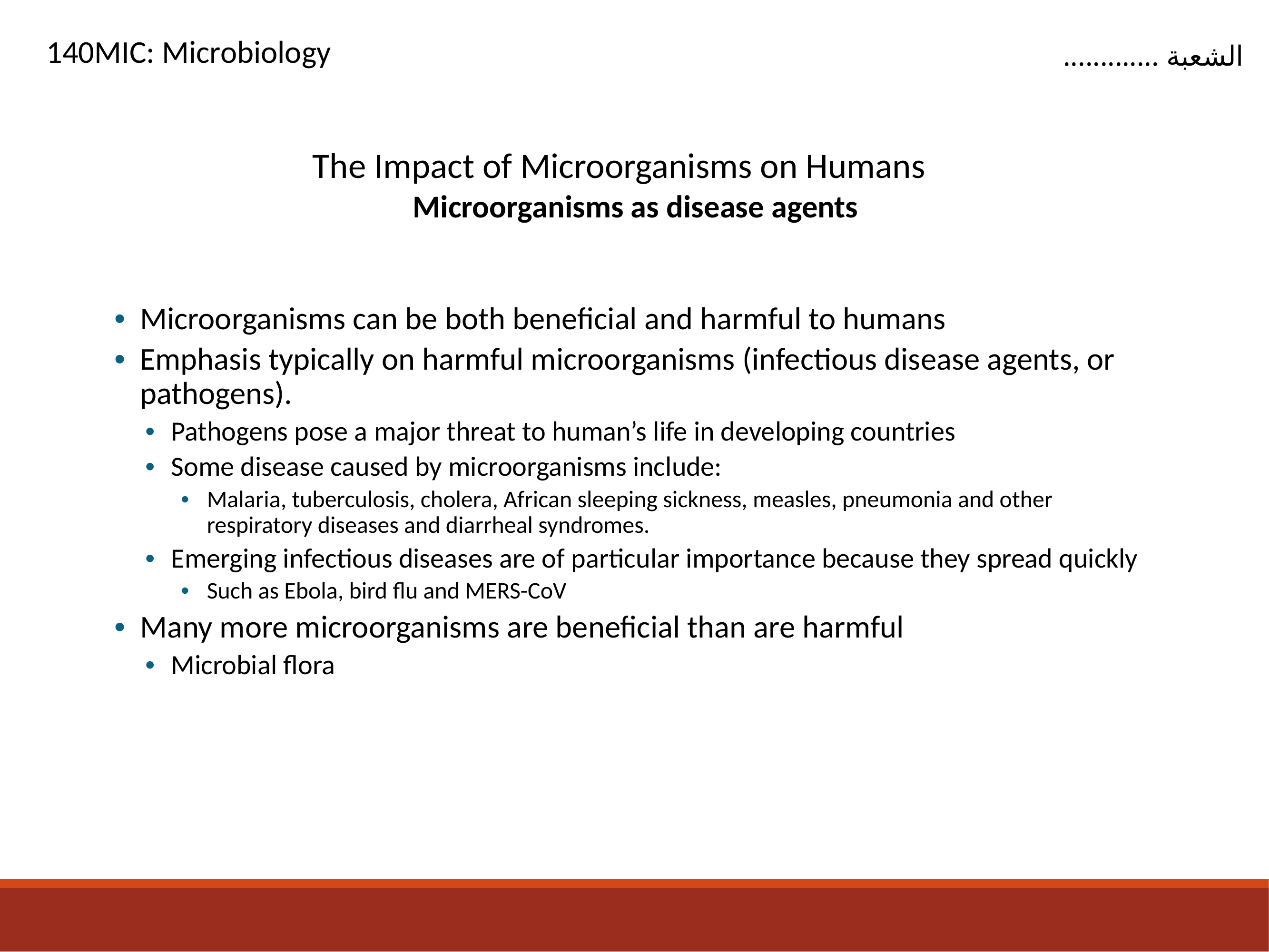

140MIC: Microbiology
الشعبة .............
The Impact of Microorganisms on Humans
Microorganisms as disease agents

Microorganisms can be both beneficial and harmful to humans
Emphasis typically on harmful microorganisms (infectious disease agents, or pathogens).
Pathogens pose a major threat to human’s life in developing countries
Some disease caused by microorganisms include:
Malaria, tuberculosis, cholera, African sleeping sickness, measles, pneumonia and other respiratory diseases and diarrheal syndromes.
Emerging infectious diseases are of particular importance because they spread quickly
Such as Ebola, bird flu and MERS-CoV
Many more microorganisms are beneficial than are harmful
Microbial flora